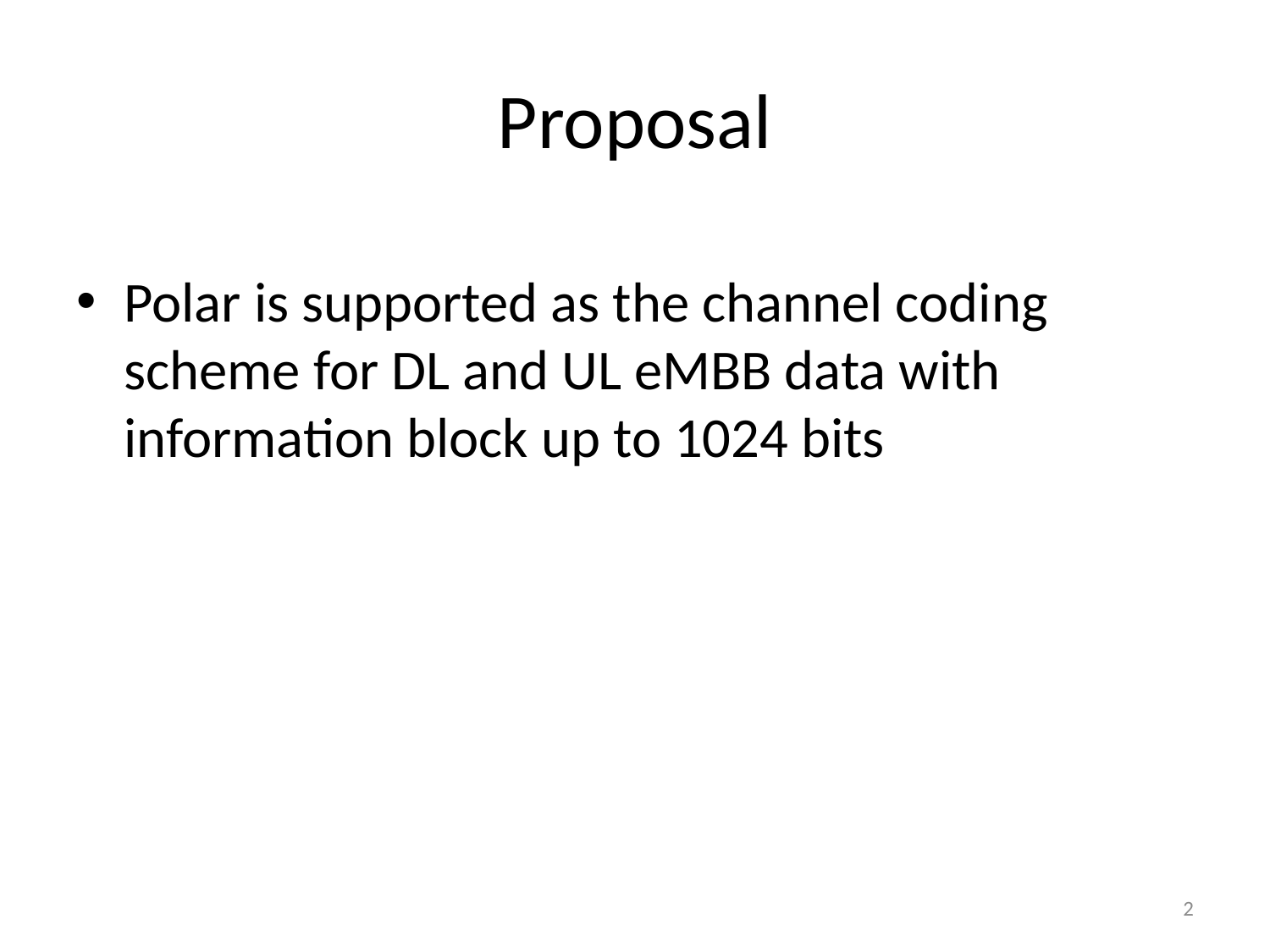

# Proposal
Polar is supported as the channel coding scheme for DL and UL eMBB data with information block up to 1024 bits
2